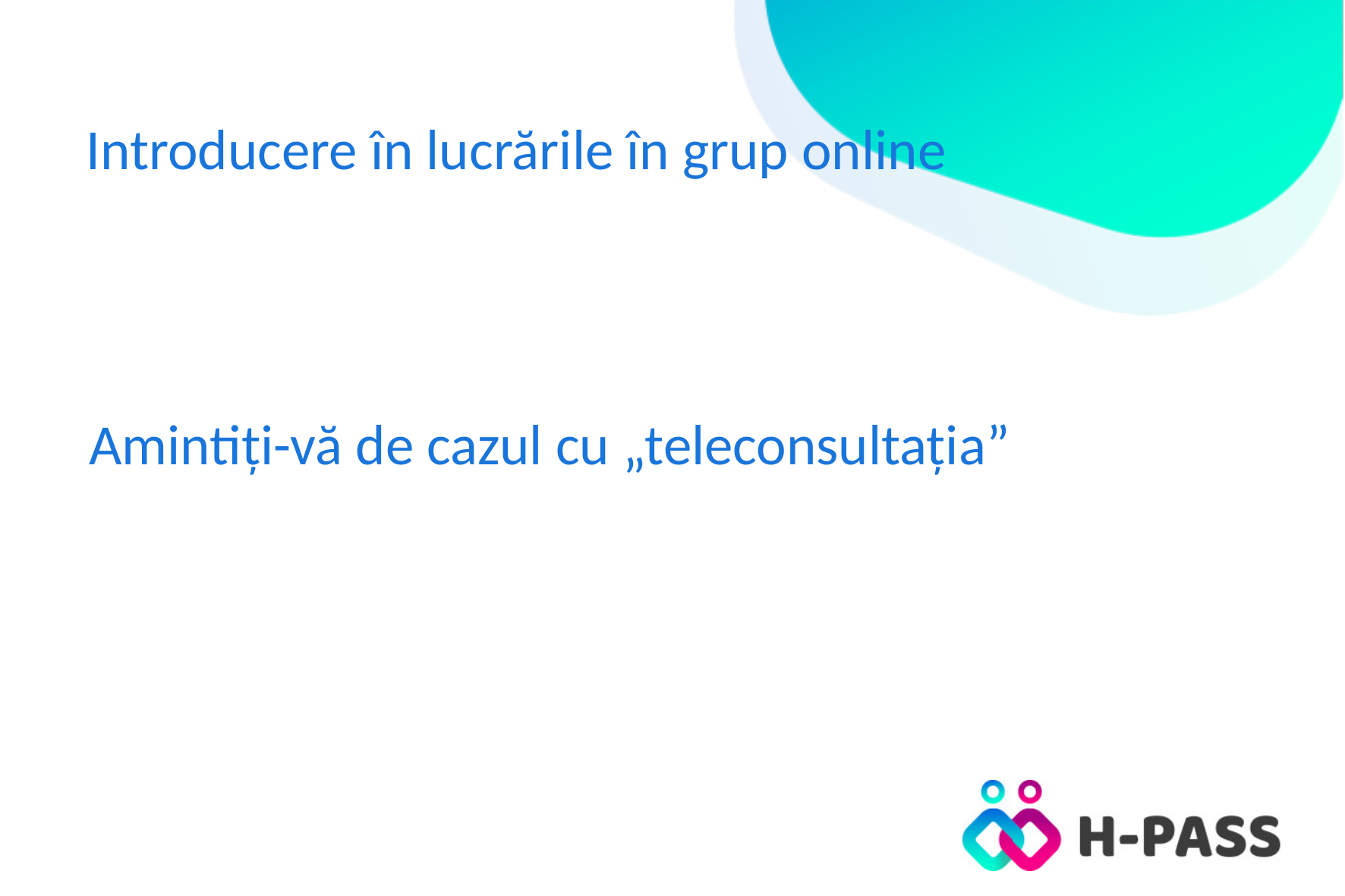

# Introducere în lucrările în grup online
Amintiți-vă de cazul cu „teleconsultația”